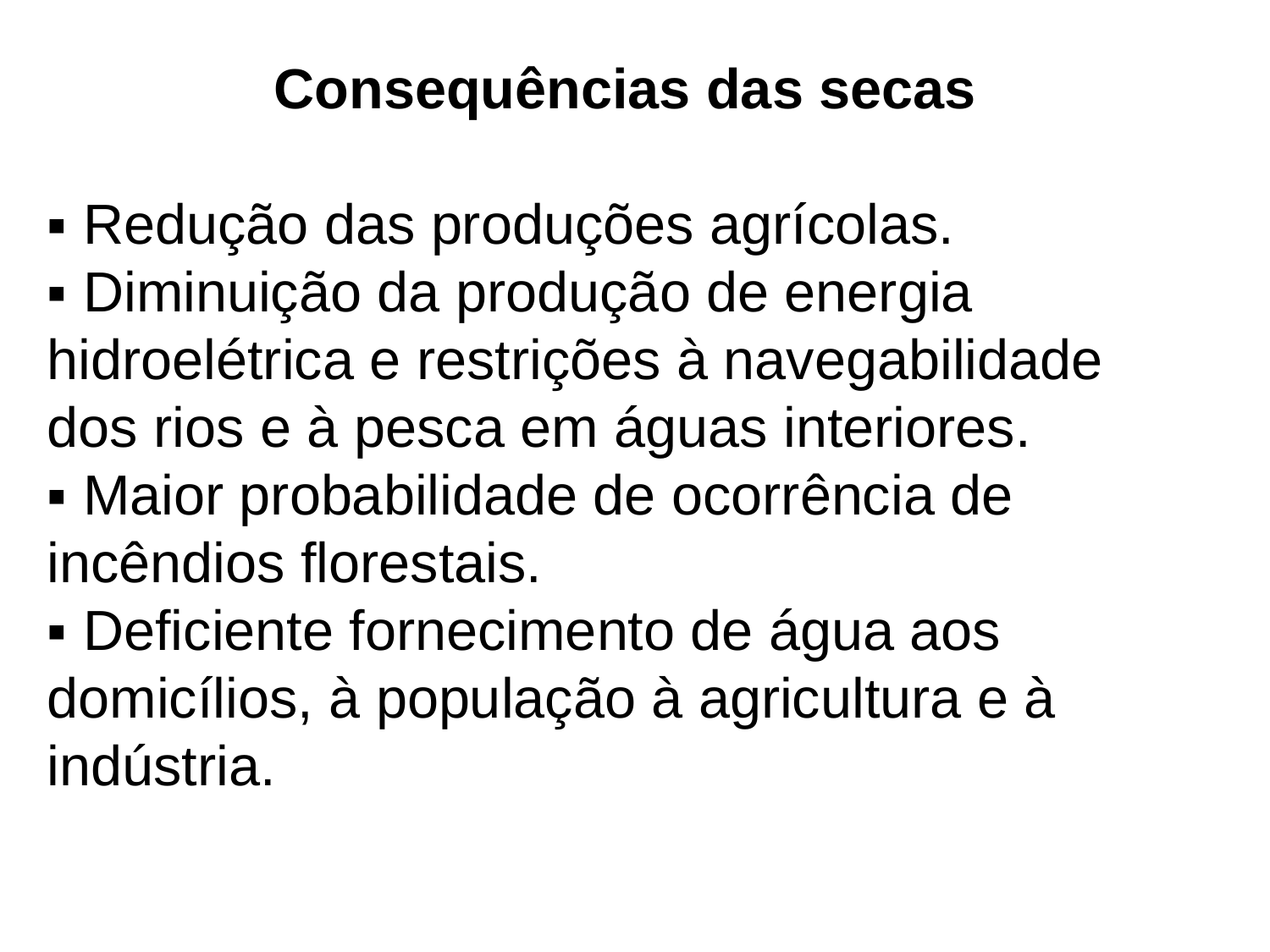

Consequências das secas

▪ Redução das produções agrícolas.
▪ Diminuição da produção de energia hidroelétrica e restrições à navegabilidade dos rios e à pesca em águas interiores.
▪ Maior probabilidade de ocorrência de incêndios florestais.
▪ Deficiente fornecimento de água aos domicílios, à população à agricultura e à indústria.